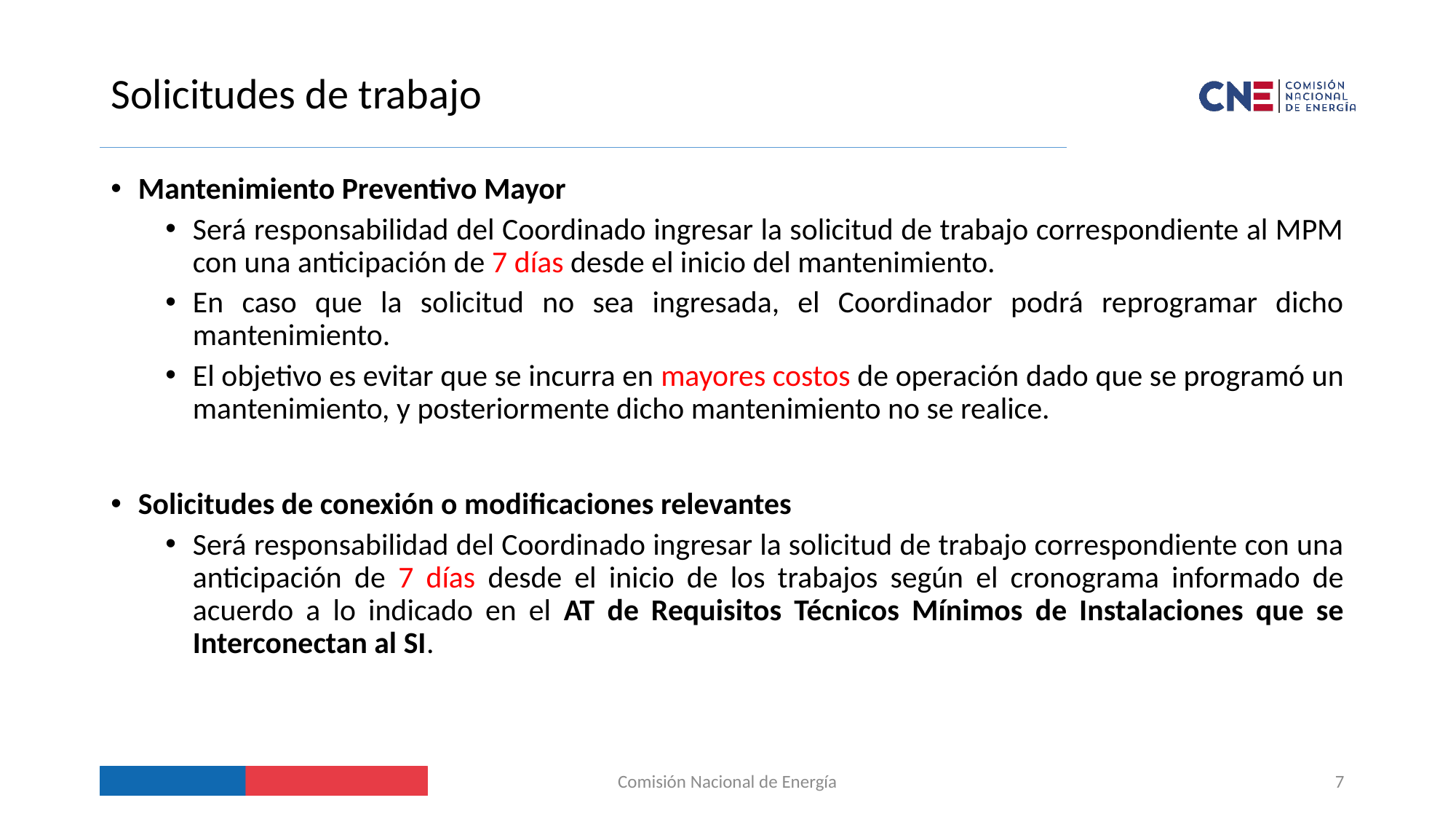

# Solicitudes de trabajo
Mantenimiento Preventivo Mayor
Será responsabilidad del Coordinado ingresar la solicitud de trabajo correspondiente al MPM con una anticipación de 7 días desde el inicio del mantenimiento.
En caso que la solicitud no sea ingresada, el Coordinador podrá reprogramar dicho mantenimiento.
El objetivo es evitar que se incurra en mayores costos de operación dado que se programó un mantenimiento, y posteriormente dicho mantenimiento no se realice.

Solicitudes de conexión o modificaciones relevantes
Será responsabilidad del Coordinado ingresar la solicitud de trabajo correspondiente con una anticipación de 7 días desde el inicio de los trabajos según el cronograma informado de acuerdo a lo indicado en el AT de Requisitos Técnicos Mínimos de Instalaciones que se Interconectan al SI.

Comisión Nacional de Energía
7